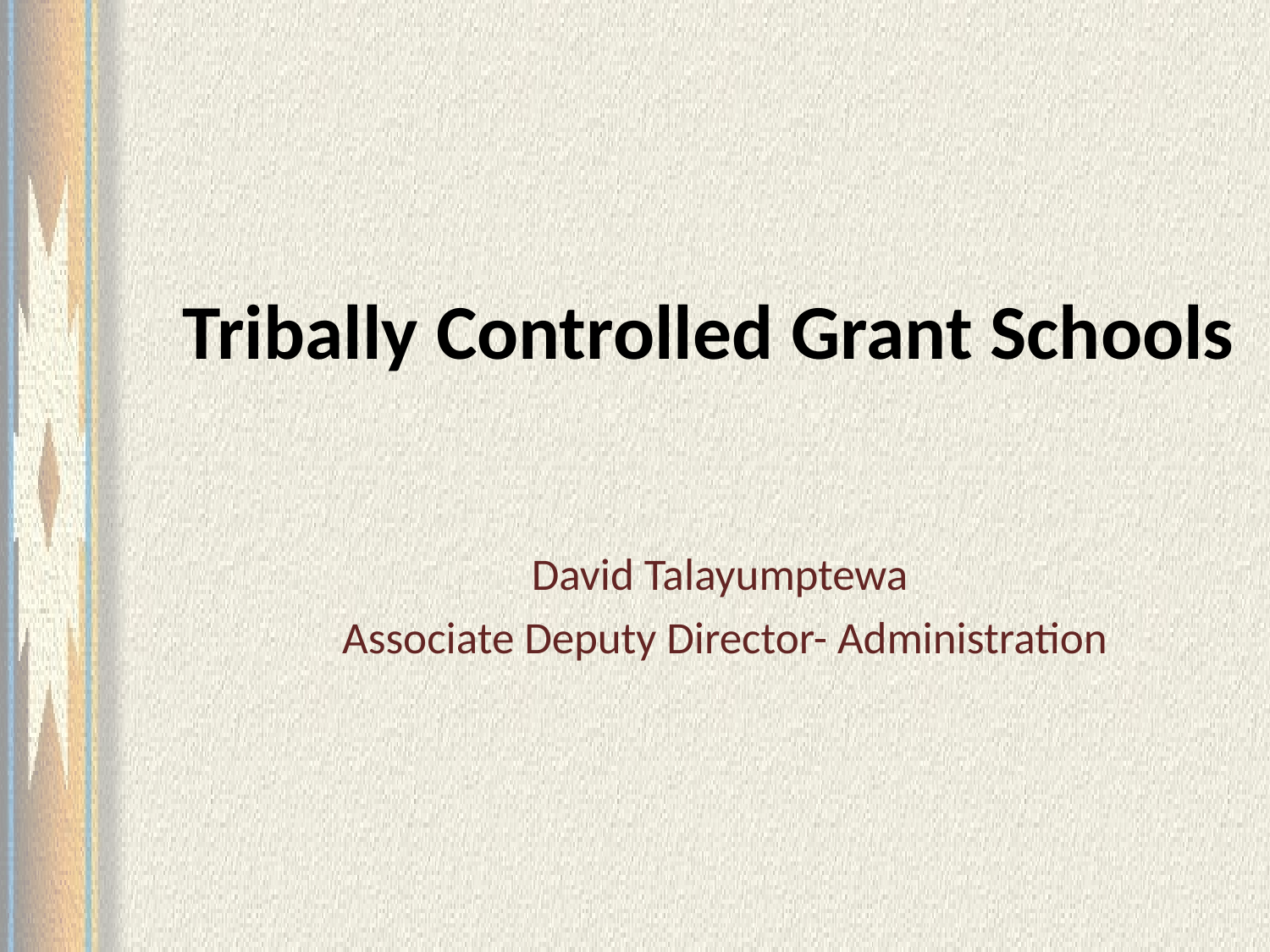

# Tribally Controlled Grant Schools
David Talayumptewa
Associate Deputy Director- Administration